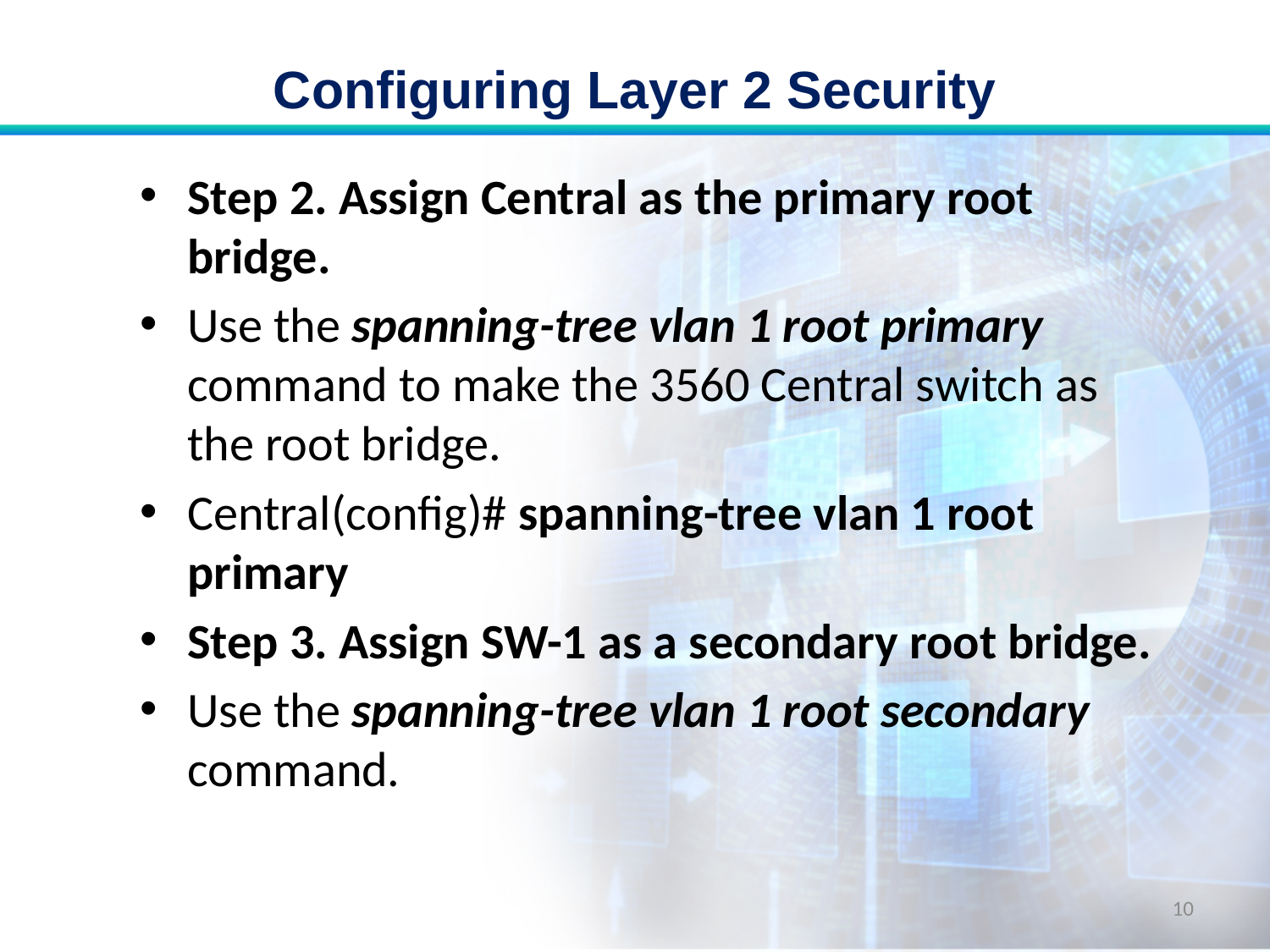

# Configuring Layer 2 Security
Step 2. Assign Central as the primary root bridge.
Use the spanning-tree vlan 1 root primary command to make the 3560 Central switch as the root bridge.
Central(config)# spanning-tree vlan 1 root primary
Step 3. Assign SW-1 as a secondary root bridge.
Use the spanning-tree vlan 1 root secondary command.
10